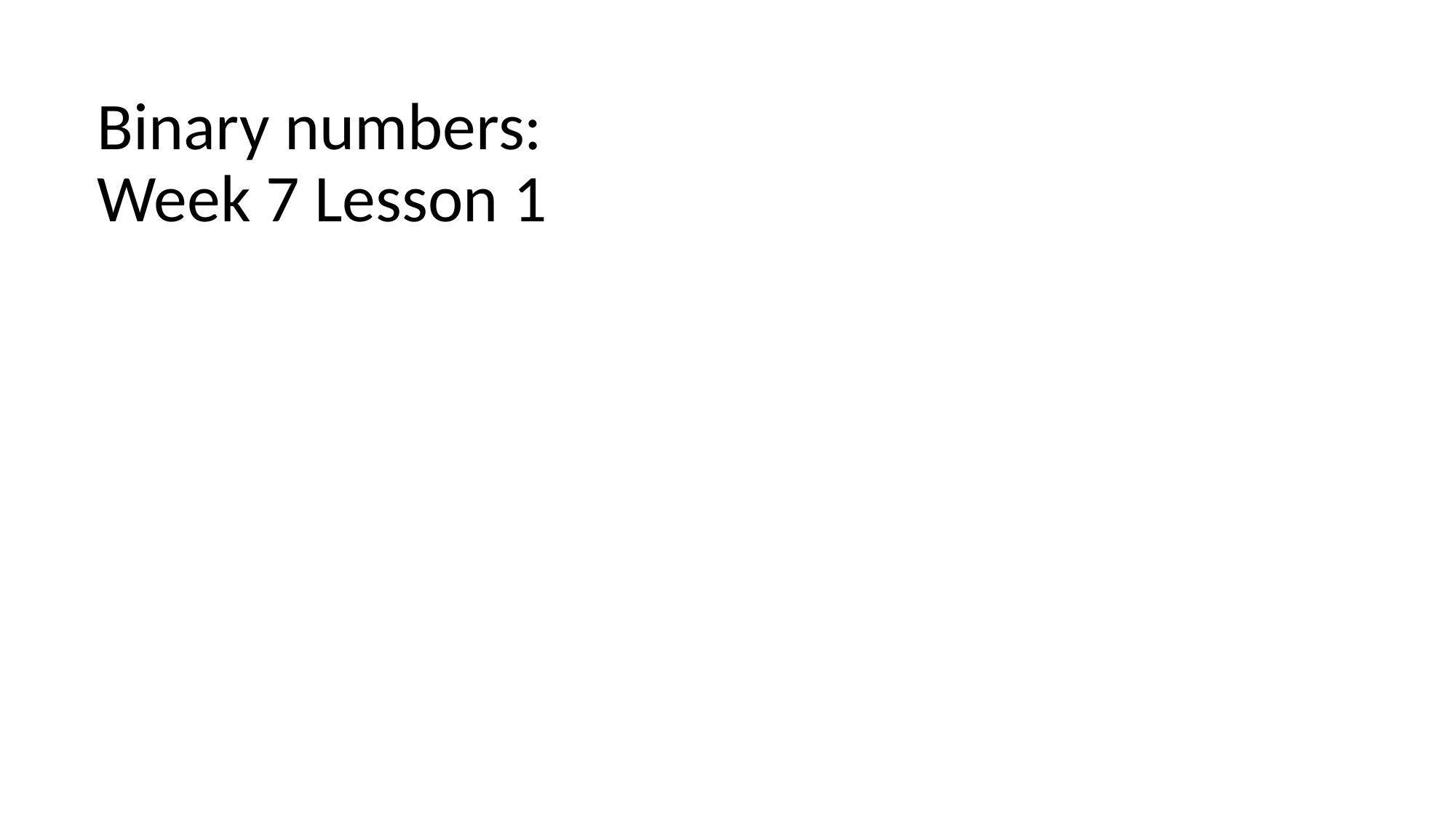

# Binary numbers: Week 7 Lesson 1